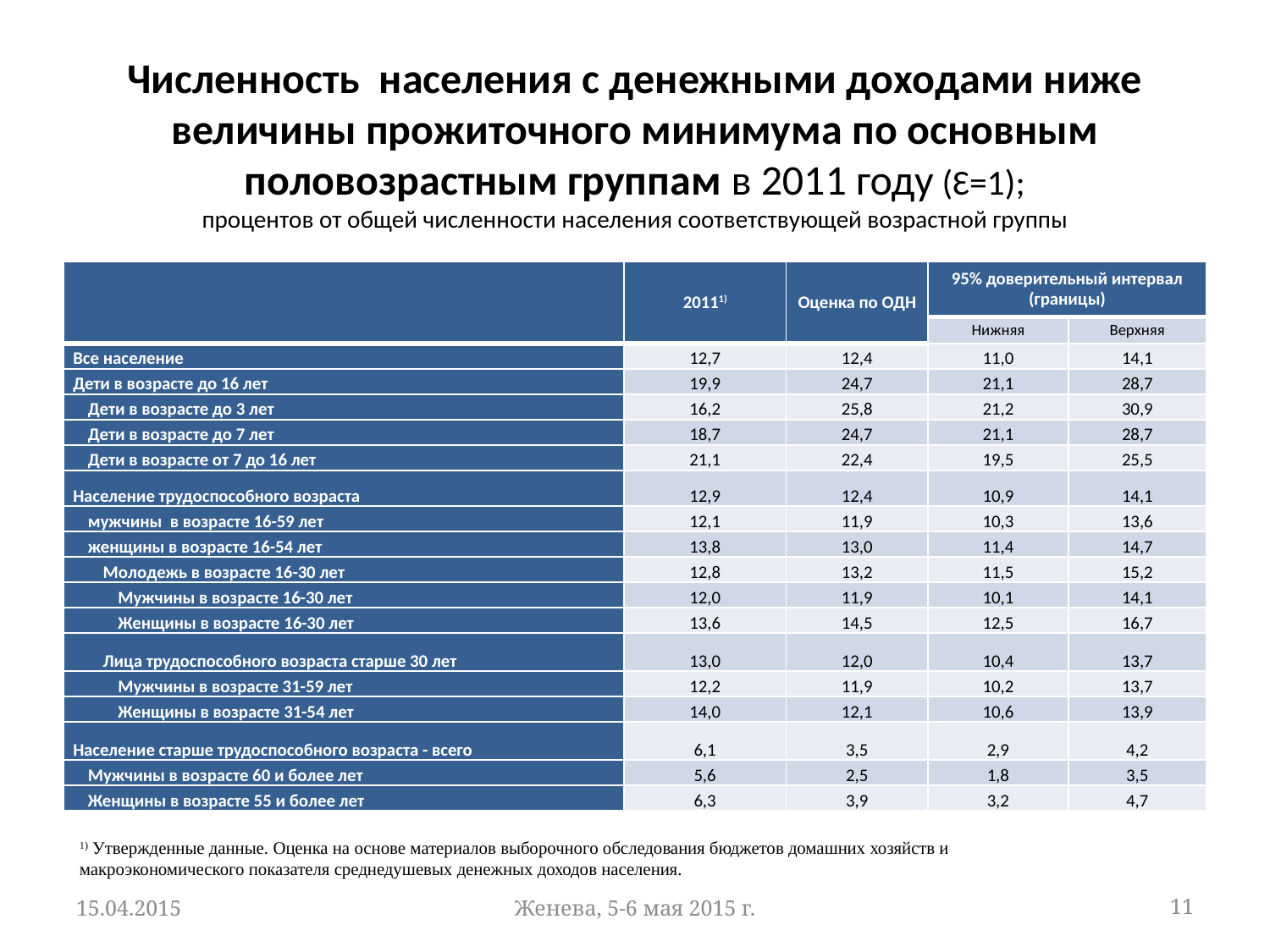

# Численность  населения с денежными доходами ниже величины прожиточного минимума по основным половозрастным группам в 2011 году (Ɛ=1); процентов от общей численности населения соответствующей возрастной группы
|  | 20111) | Оценка по ОДН | 95% доверительный интервал (границы) |  |
| --- | --- | --- | --- | --- |
|  |  |  | Нижняя | Верхняя |
| Все население | 12,7 | 12,4 | 11,0 | 14,1 |
| Дети в возрасте до 16 лет | 19,9 | 24,7 | 21,1 | 28,7 |
| Дети в возрасте до 3 лет | 16,2 | 25,8 | 21,2 | 30,9 |
| Дети в возрасте до 7 лет | 18,7 | 24,7 | 21,1 | 28,7 |
| Дети в возрасте от 7 до 16 лет | 21,1 | 22,4 | 19,5 | 25,5 |
| Население трудоспособного возраста | 12,9 | 12,4 | 10,9 | 14,1 |
| мужчины в возрасте 16-59 лет | 12,1 | 11,9 | 10,3 | 13,6 |
| женщины в возрасте 16-54 лет | 13,8 | 13,0 | 11,4 | 14,7 |
| Молодежь в возрасте 16-30 лет | 12,8 | 13,2 | 11,5 | 15,2 |
| Мужчины в возрасте 16-30 лет | 12,0 | 11,9 | 10,1 | 14,1 |
| Женщины в возрасте 16-30 лет | 13,6 | 14,5 | 12,5 | 16,7 |
| Лица трудоспособного возраста старше 30 лет | 13,0 | 12,0 | 10,4 | 13,7 |
| Мужчины в возрасте 31-59 лет | 12,2 | 11,9 | 10,2 | 13,7 |
| Женщины в возрасте 31-54 лет | 14,0 | 12,1 | 10,6 | 13,9 |
| Население старше трудоспособного возраста - всего | 6,1 | 3,5 | 2,9 | 4,2 |
| Мужчины в возрасте 60 и более лет | 5,6 | 2,5 | 1,8 | 3,5 |
| Женщины в возрасте 55 и более лет | 6,3 | 3,9 | 3,2 | 4,7 |
1) Утвержденные данные. Оценка на основе материалов выборочного обследования бюджетов домашних хозяйств и макроэкономического показателя среднедушевых денежных доходов населения.
15.04.2015
Женева, 5-6 мая 2015 г.
11